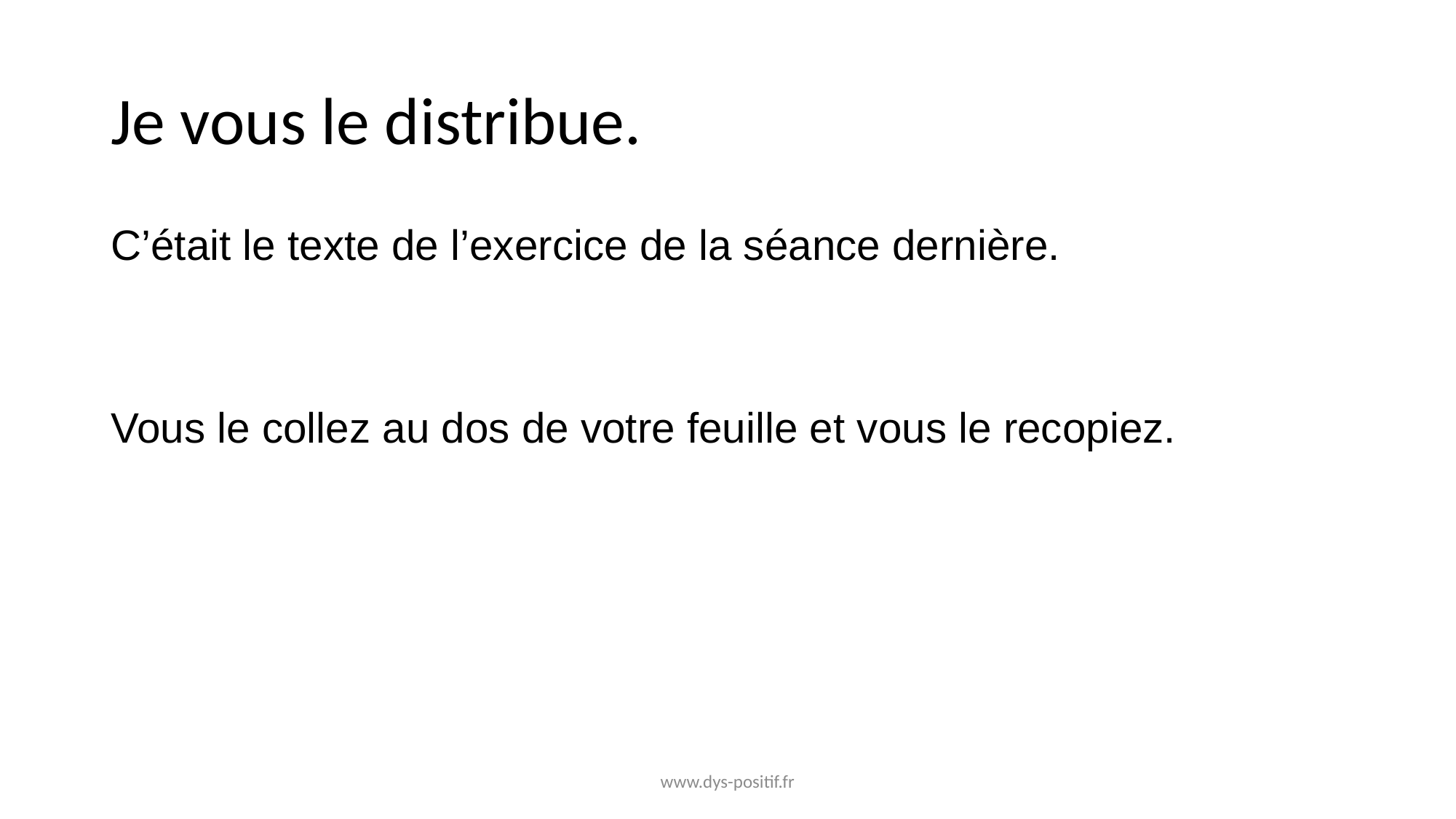

# Je vous le distribue.
C’était le texte de l’exercice de la séance dernière.

Vous le collez au dos de votre feuille et vous le recopiez.
www.dys-positif.fr